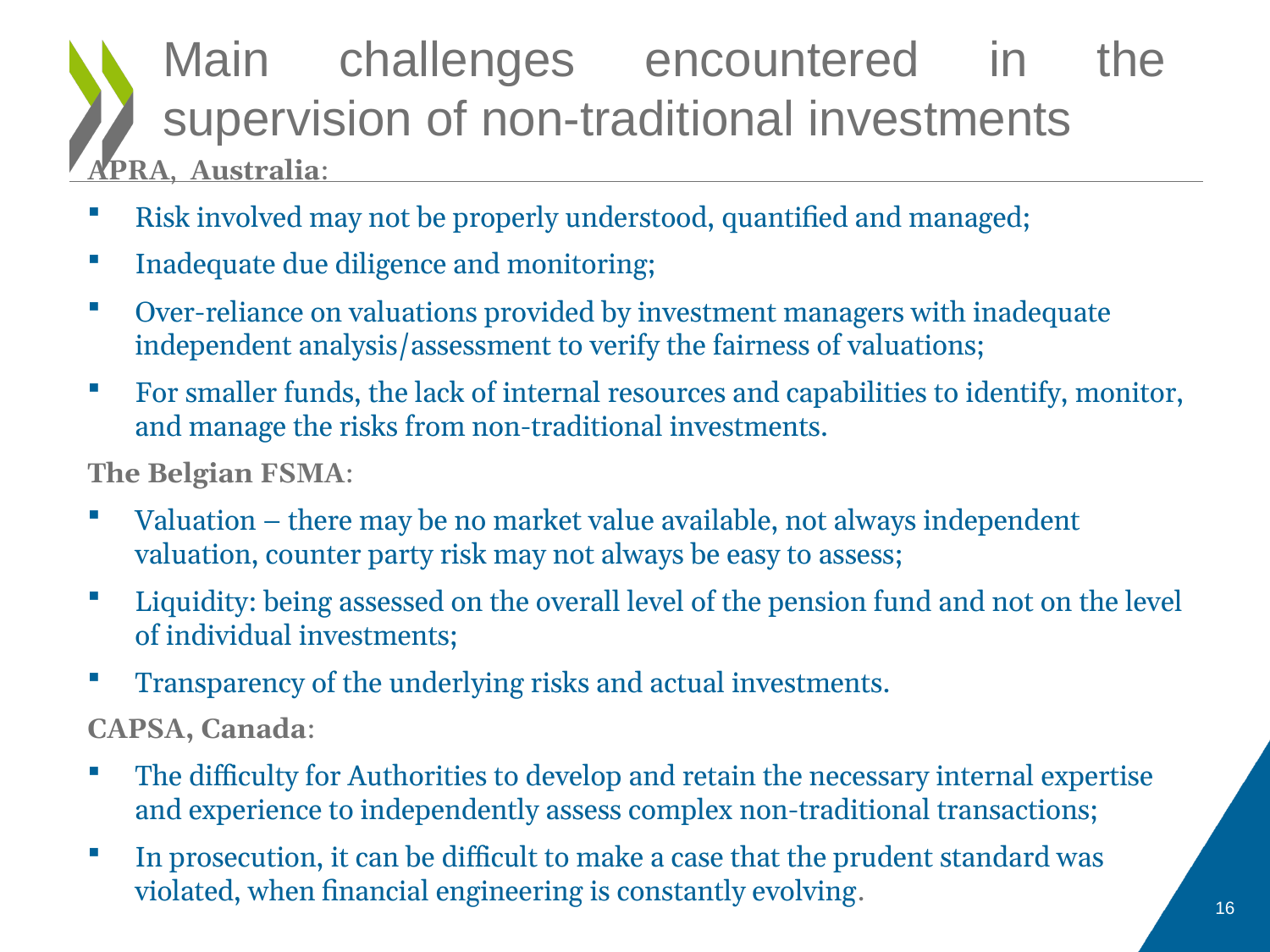

# Main challenges encountered in the supervision of non-traditional investments
APRA,  Australia:
Risk involved may not be properly understood, quantified and managed;
Inadequate due diligence and monitoring;
Over-reliance on valuations provided by investment managers with inadequate independent analysis/assessment to verify the fairness of valuations;
For smaller funds, the lack of internal resources and capabilities to identify, monitor, and manage the risks from non-traditional investments.
The Belgian FSMA:
Valuation – there may be no market value available, not always independent valuation, counter party risk may not always be easy to assess;
Liquidity: being assessed on the overall level of the pension fund and not on the level of individual investments;
Transparency of the underlying risks and actual investments.
CAPSA, Canada:
The difficulty for Authorities to develop and retain the necessary internal expertise and experience to independently assess complex non-traditional transactions;
In prosecution, it can be difficult to make a case that the prudent standard was violated, when financial engineering is constantly evolving.
16